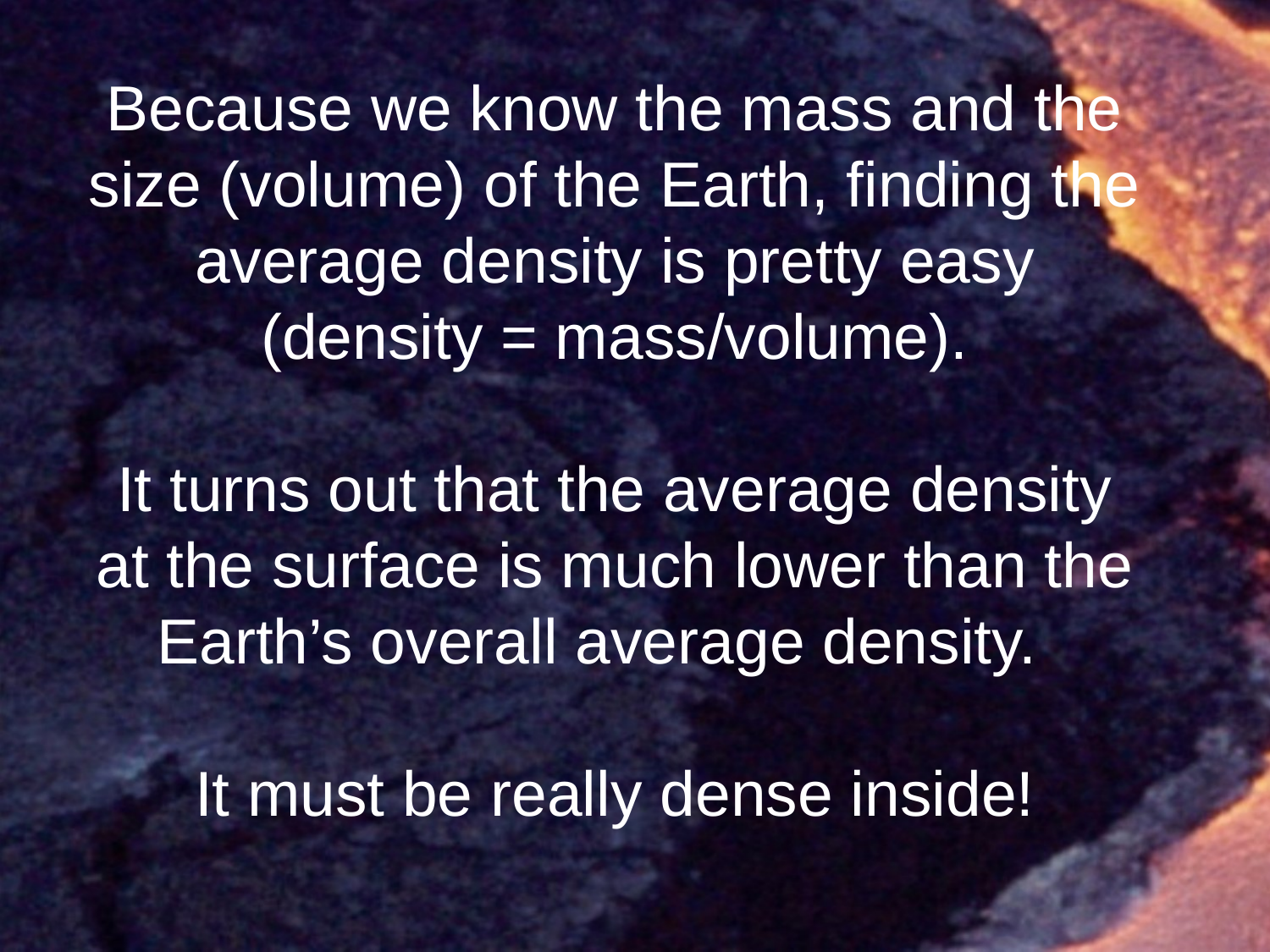

# Because we know the mass and the size (volume) of the Earth, finding the average density is pretty easy (density = mass/volume). It turns out that the average density at the surface is much lower than the Earth’s overall average density. It must be really dense inside!